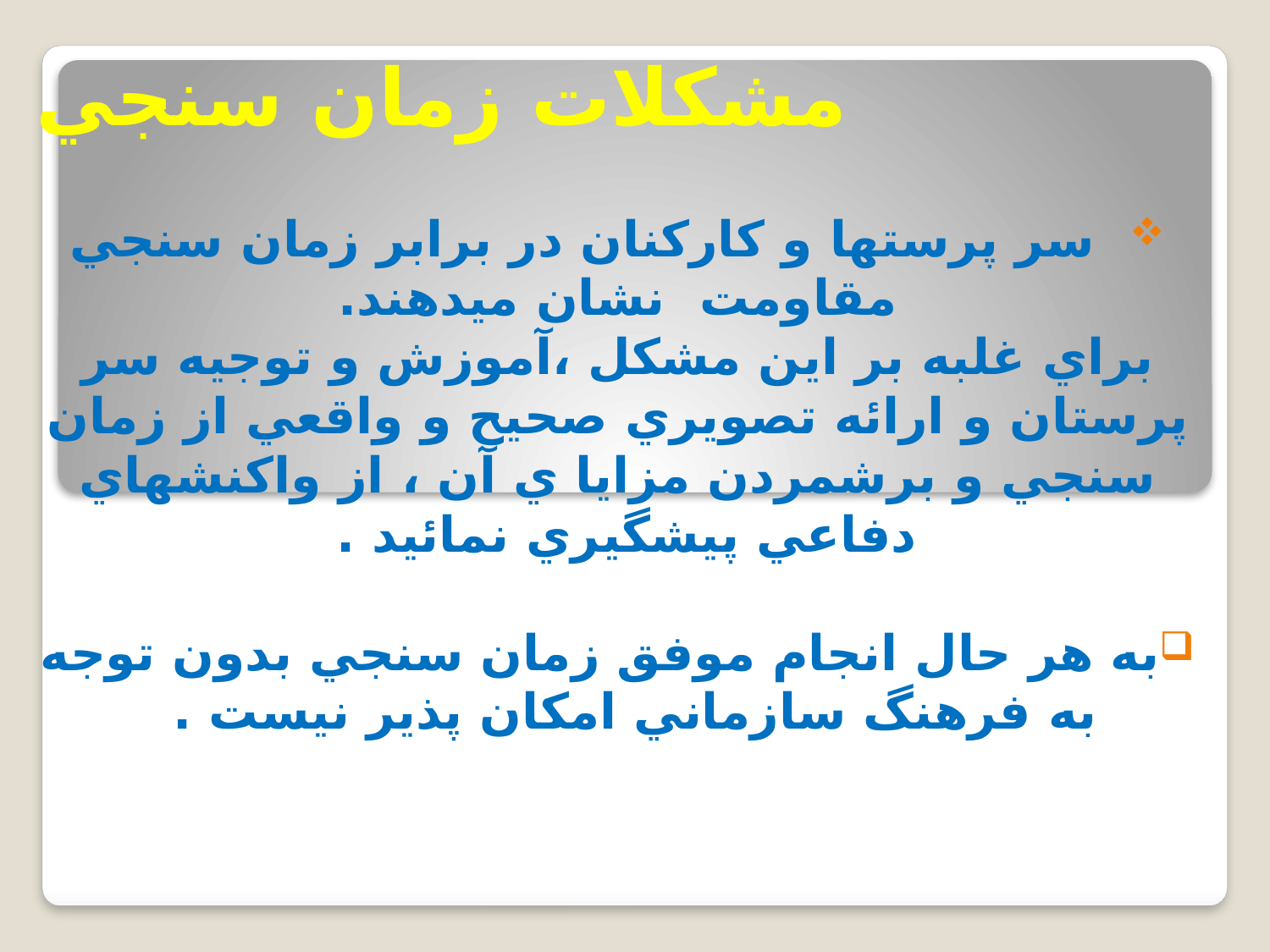

# مشكلات زمان سنجي

  سر پرستها و كاركنان در برابر زمان سنجي مقاومت  نشان ميدهند.
براي غلبه بر اين مشكل ،آموزش و توجيه سر پرستان و ارائه تصويري صحيح و واقعي از زمان سنجي و برشمردن مزايا ي آن ، از واكنشهاي دفاعي پيشگيري نمائيد .

به هر حال انجام موفق زمان سنجي بدون توجه به فرهنگ سازماني امكان پذير نيست .